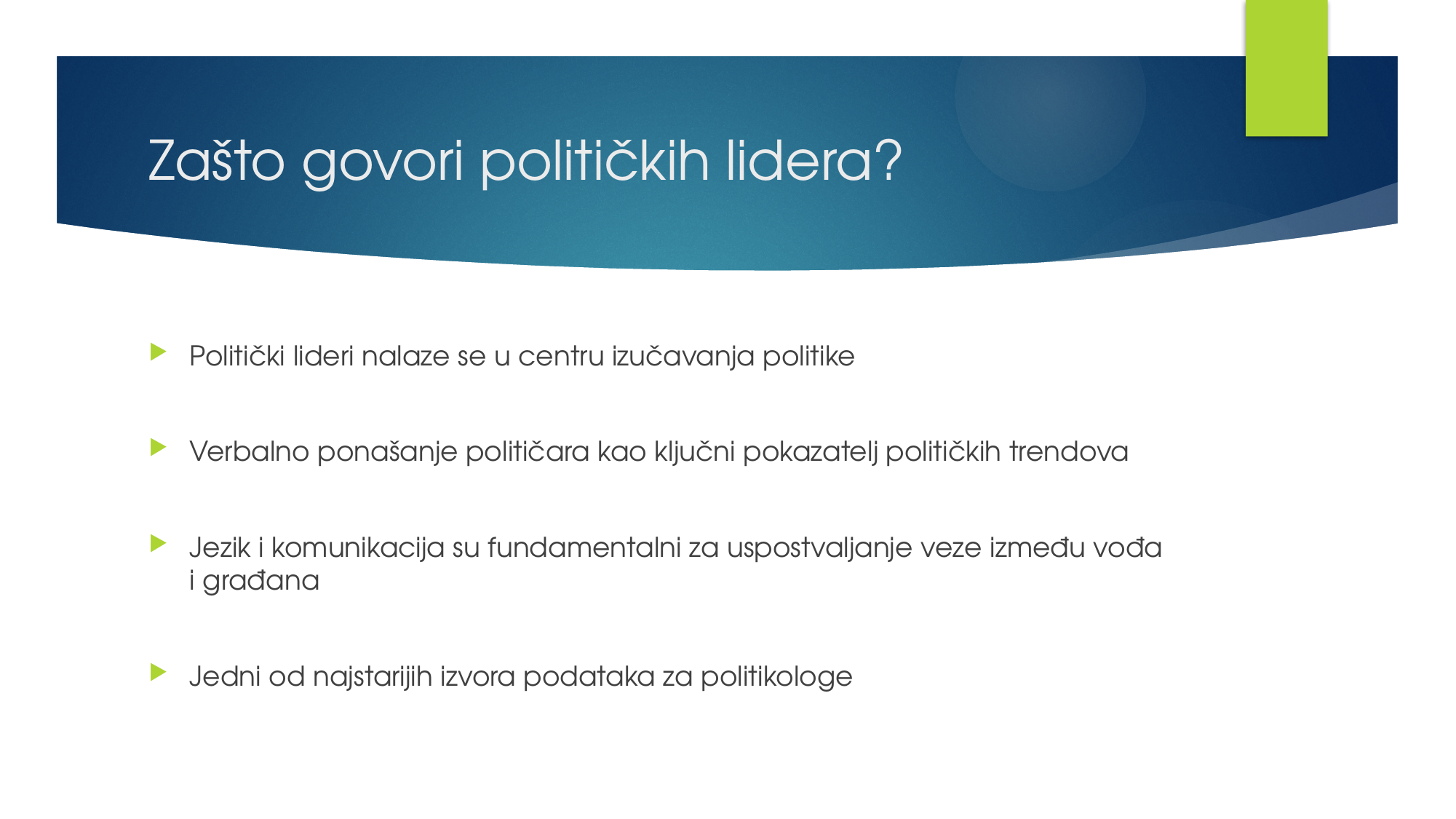

# Zašto govori političkih lidera?
Politički lideri nalaze se u centru izučavanja politike

Verbalno ponašanje političara kao ključni pokazatelj političkih trendova

Jezik i komunikacija su fundamentalni za uspostvaljanje veze između vođa i građana

Jedni od najstarijih izvora podataka za politikologe